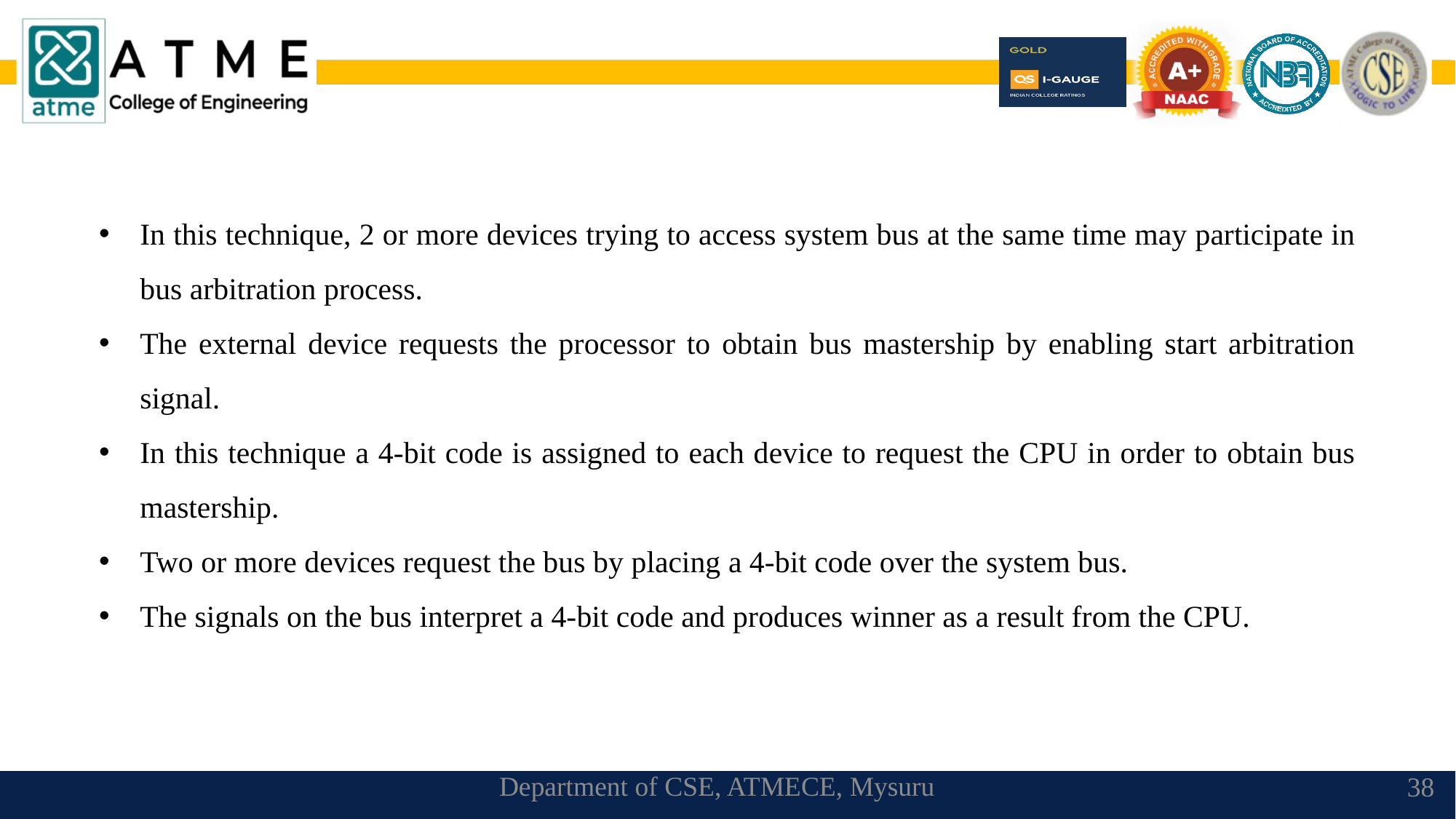

In this technique, 2 or more devices trying to access system bus at the same time may participate in bus arbitration process.
The external device requests the processor to obtain bus mastership by enabling start arbitration signal.
In this technique a 4-bit code is assigned to each device to request the CPU in order to obtain bus mastership.
Two or more devices request the bus by placing a 4-bit code over the system bus.
The signals on the bus interpret a 4-bit code and produces winner as a result from the CPU.

Department of CSE, ATMECE, Mysuru
38